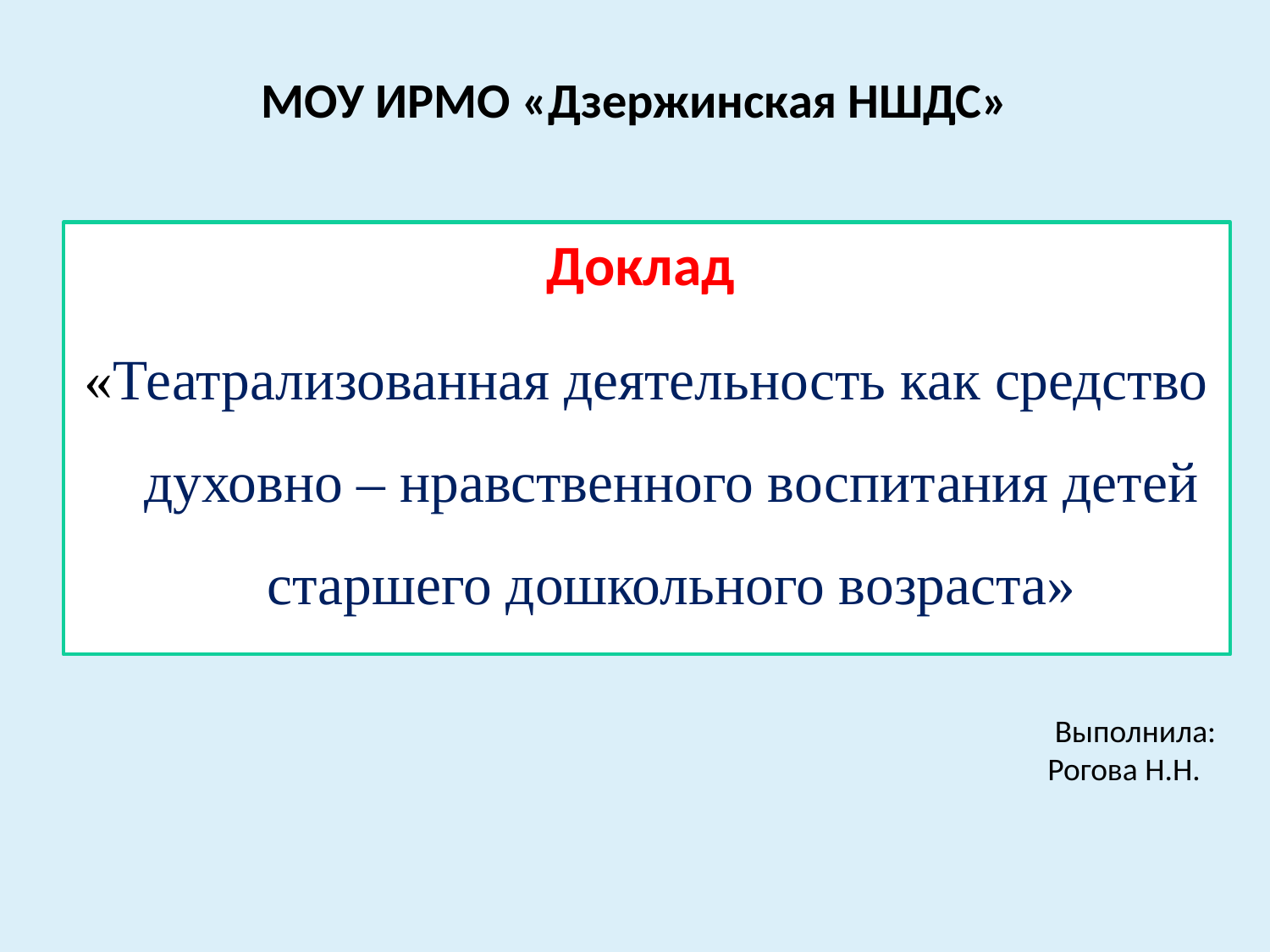

# МОУ ИРМО «Дзержинская НШДС»
Доклад
«Театрализованная деятельность как средство духовно – нравственного воспитания детей старшего дошкольного возраста»

 Выполнила: Рогова Н.Н.